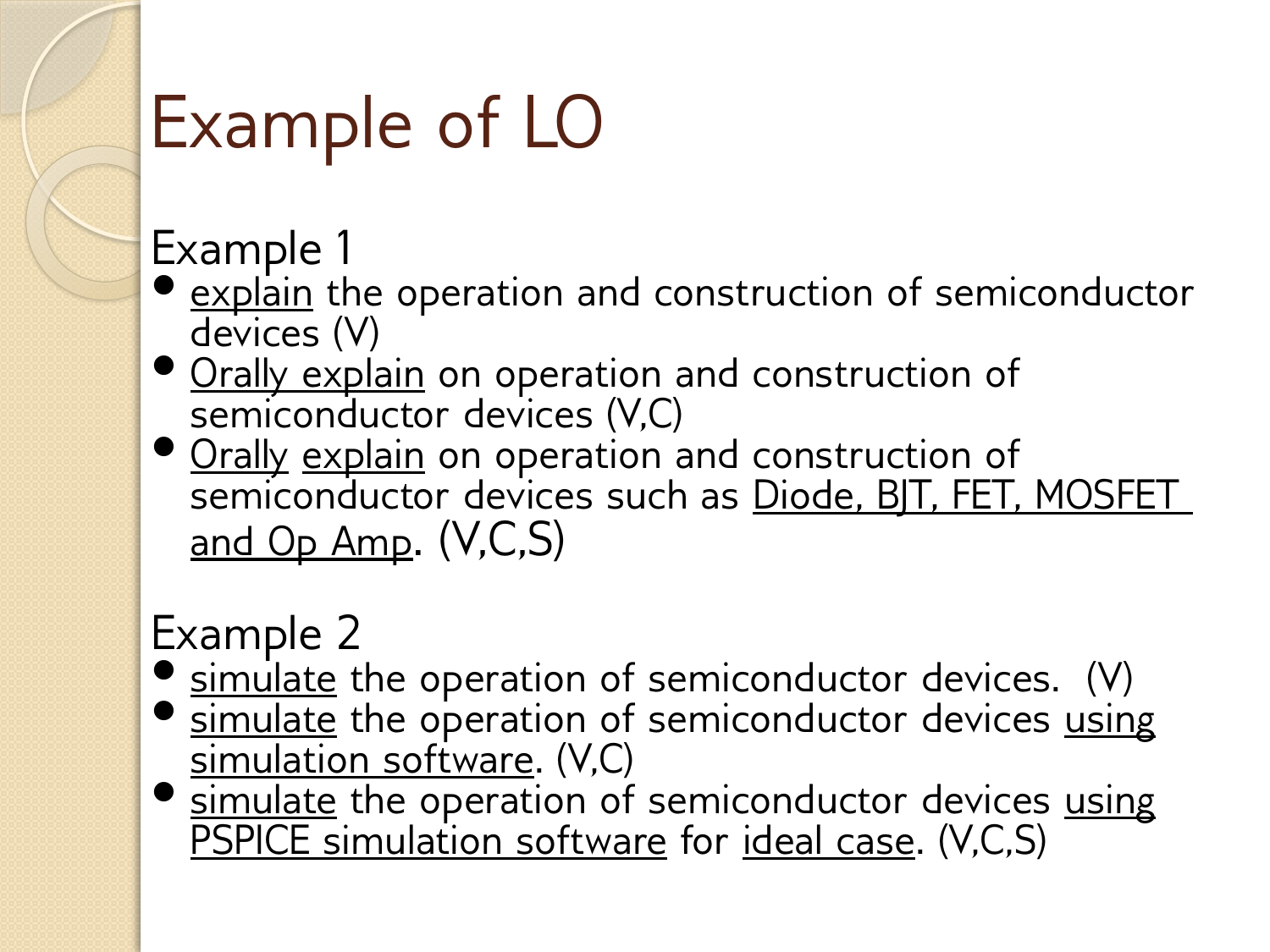

# Example of LO

Example 1
explain the operation and construction of semiconductor devices (V)
Orally explain on operation and construction of semiconductor devices (V,C)
Orally explain on operation and construction of semiconductor devices such as Diode, BJT, FET, MOSFET  and Op Amp. (V,C,S)

Example 2
simulate the operation of semiconductor devices.  (V)
simulate the operation of semiconductor devices using simulation software. (V,C)
simulate the operation of semiconductor devices using PSPICE simulation software for ideal case. (V,C,S)